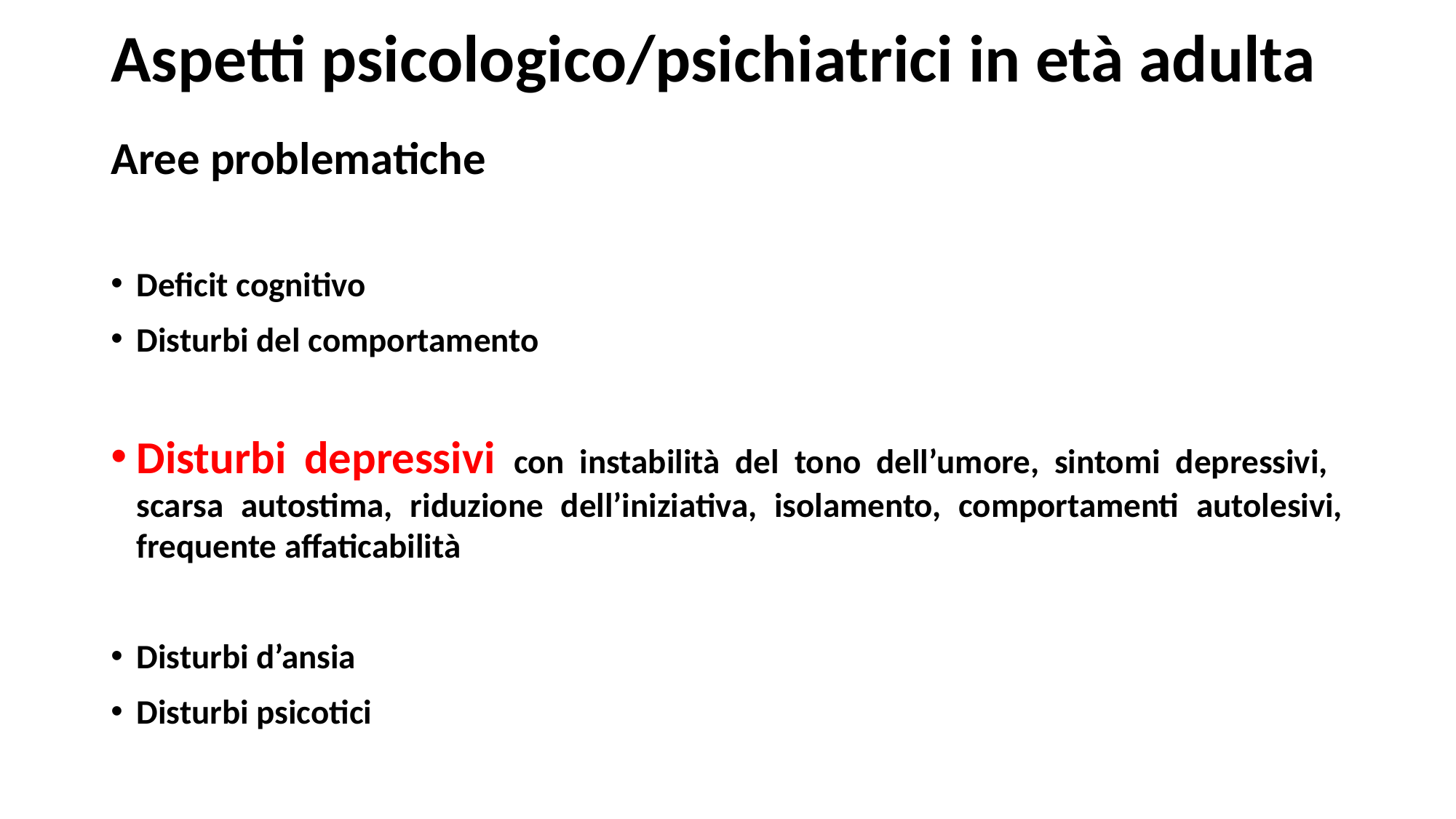

# Aspetti psicologico/psichiatrici in età adulta
Aree problematiche

Deficit cognitivo
Disturbi del comportamento

Disturbi depressivi con instabilità del tono dell’umore, sintomi depressivi,  scarsa autostima, riduzione dell’iniziativa, isolamento, comportamenti autolesivi, frequente affaticabilità

Disturbi d’ansia
Disturbi psicotici